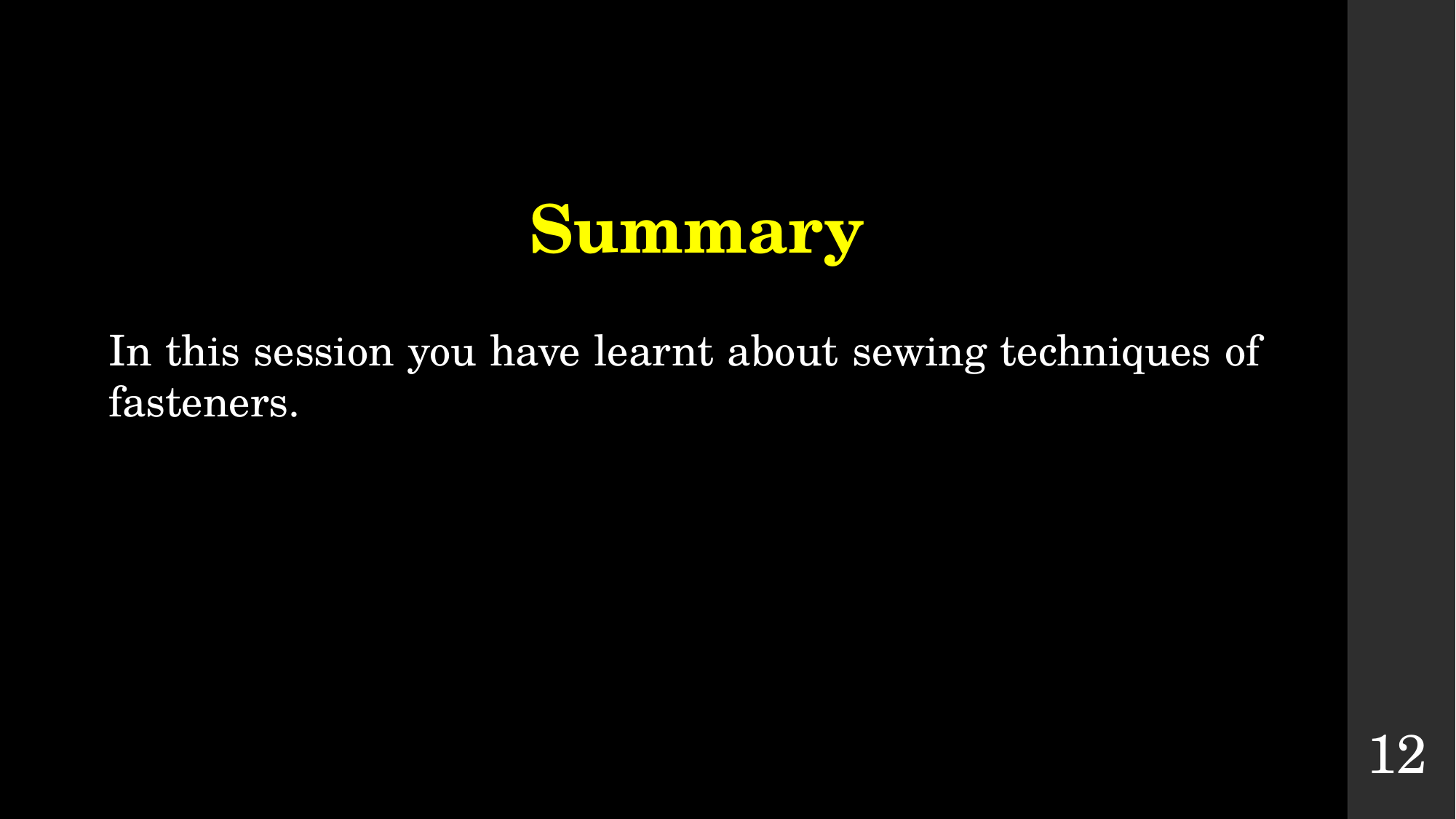

# Summary
In this session you have learnt about sewing techniques of fasteners.
12